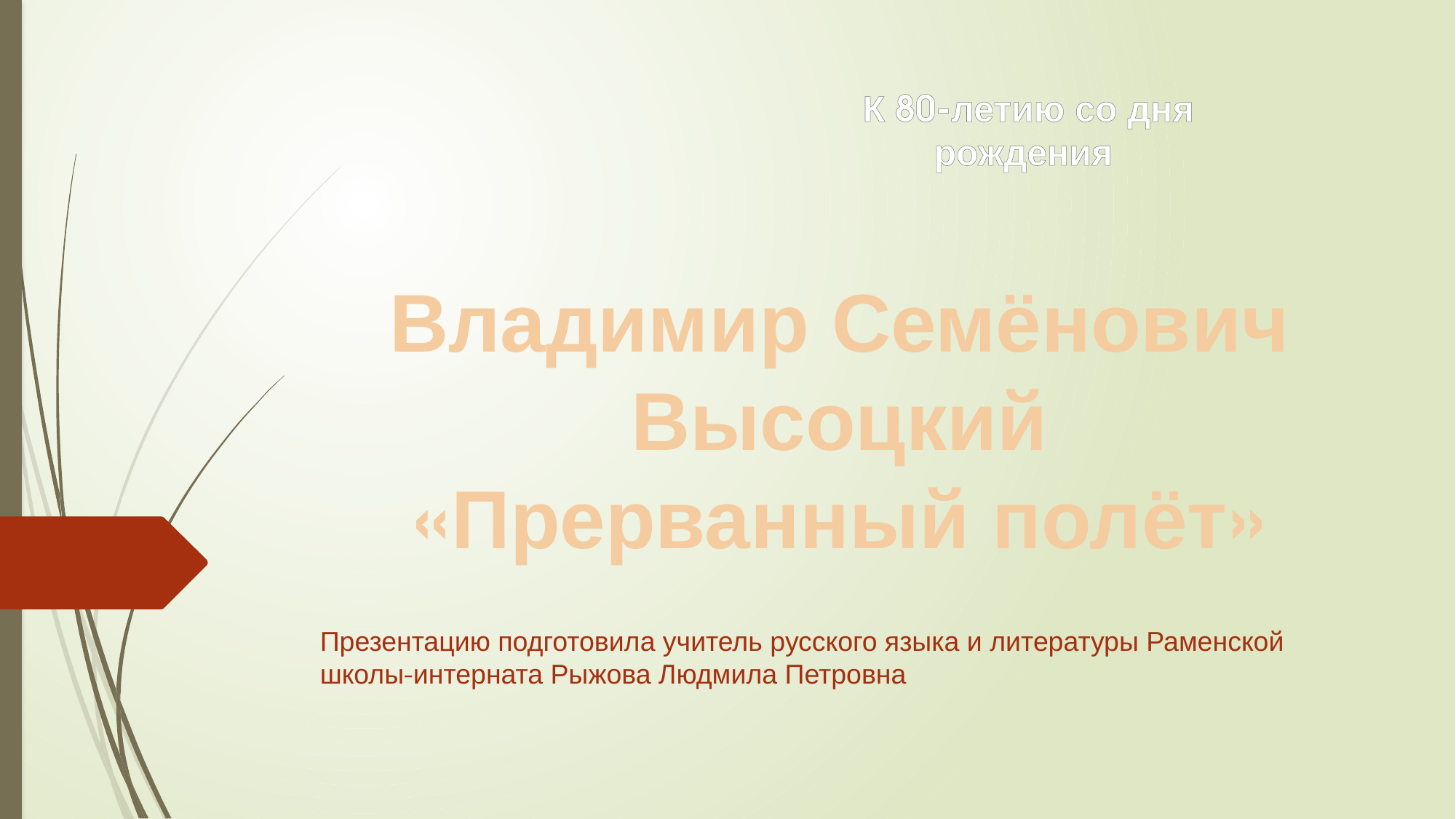

К 80-летию со дня рождения
# Владимир Семёнович Высоцкий «Прерванный полёт»

Презентацию подготовила учитель русского языка и литературы Раменской школы-интерната Рыжова Людмила Петровна